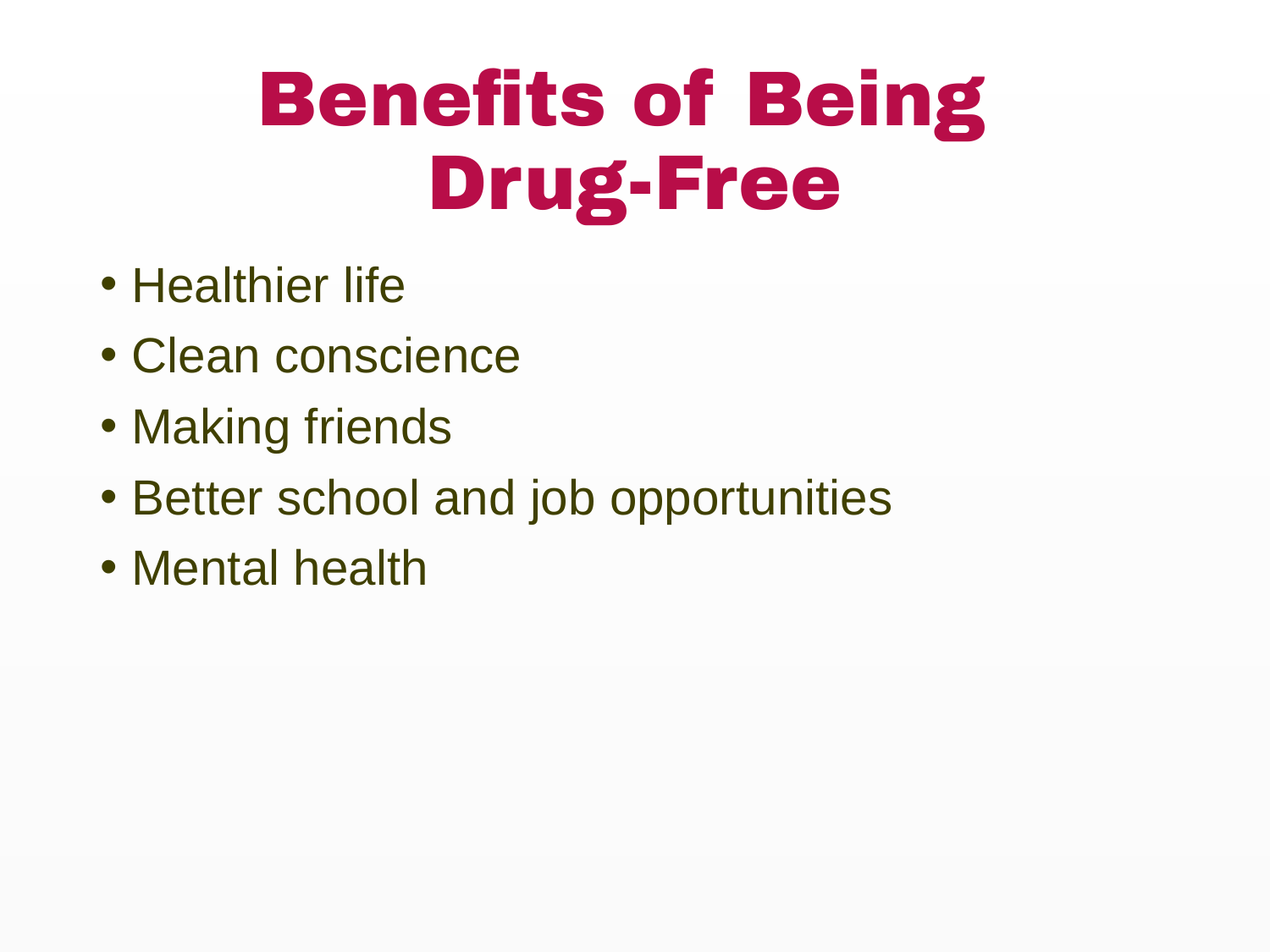

# Benefits of Being Drug-Free
Healthier life
Clean conscience
Making friends
Better school and job opportunities
Mental health